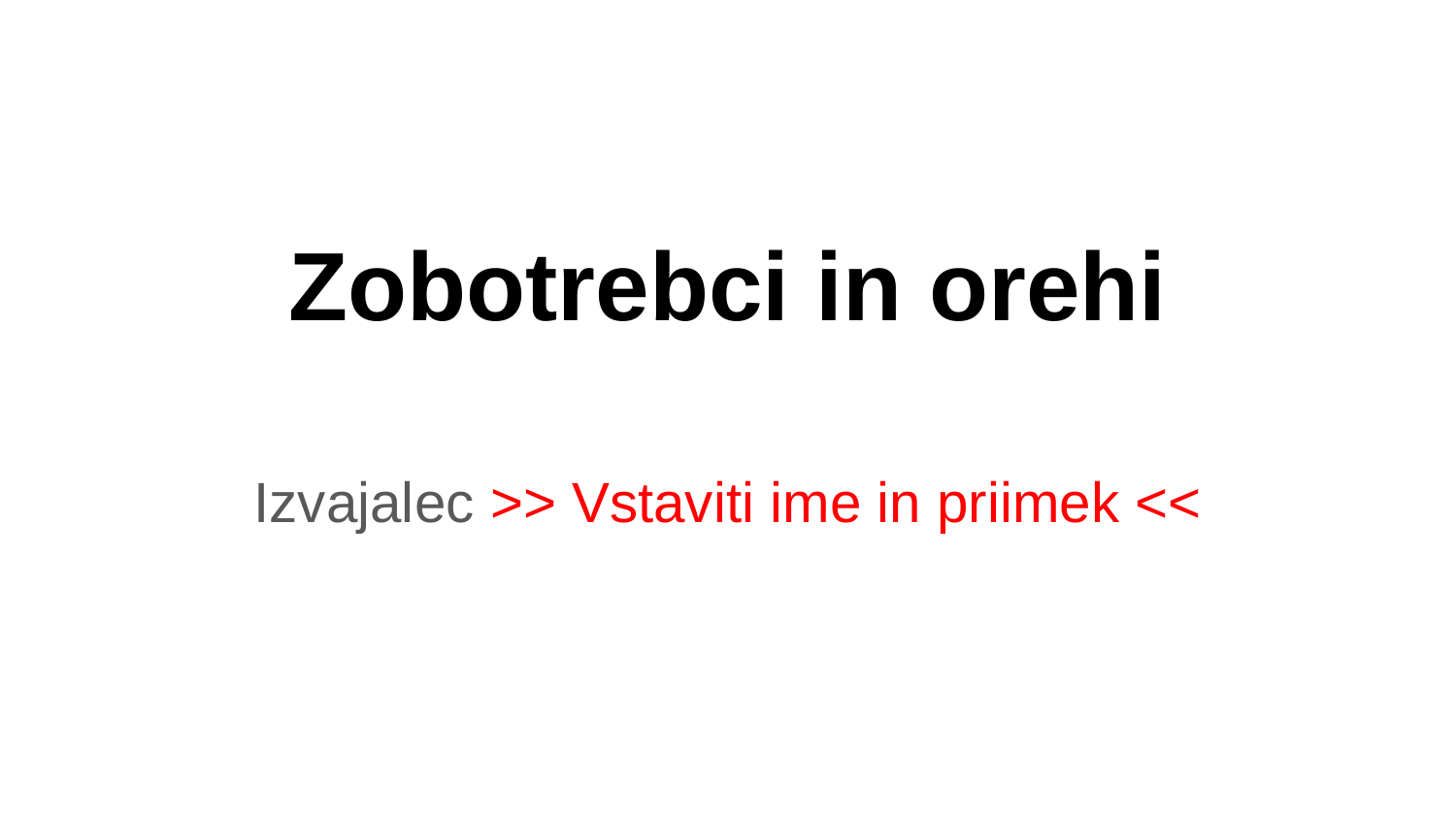

# Zobotrebci in orehi
Izvajalec >> Vstaviti ime in priimek <<